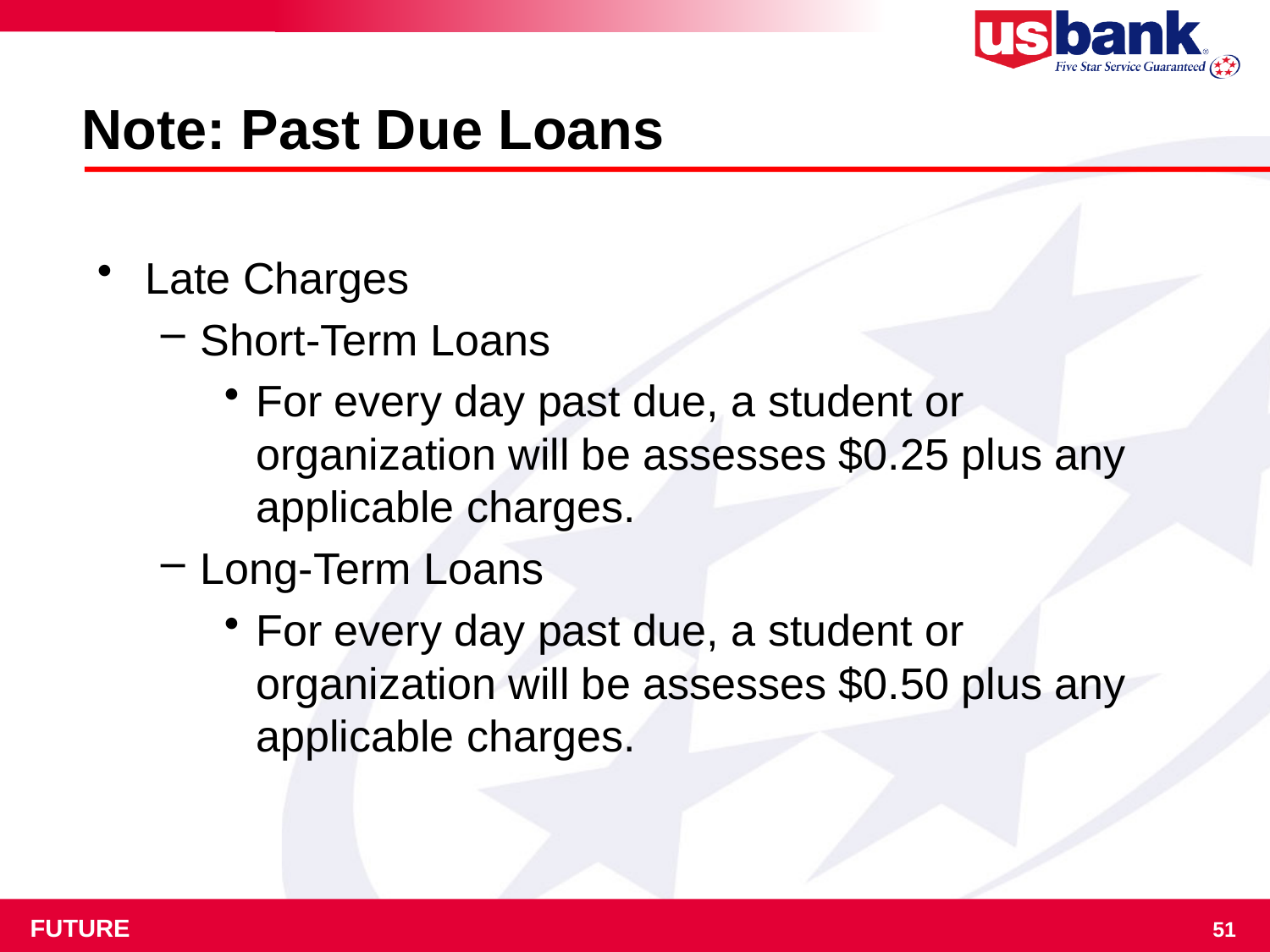

# Note: Past Due Loans
Late Charges
Short-Term Loans
For every day past due, a student or organization will be assesses $0.25 plus any applicable charges.
Long-Term Loans
For every day past due, a student or organization will be assesses $0.50 plus any applicable charges.